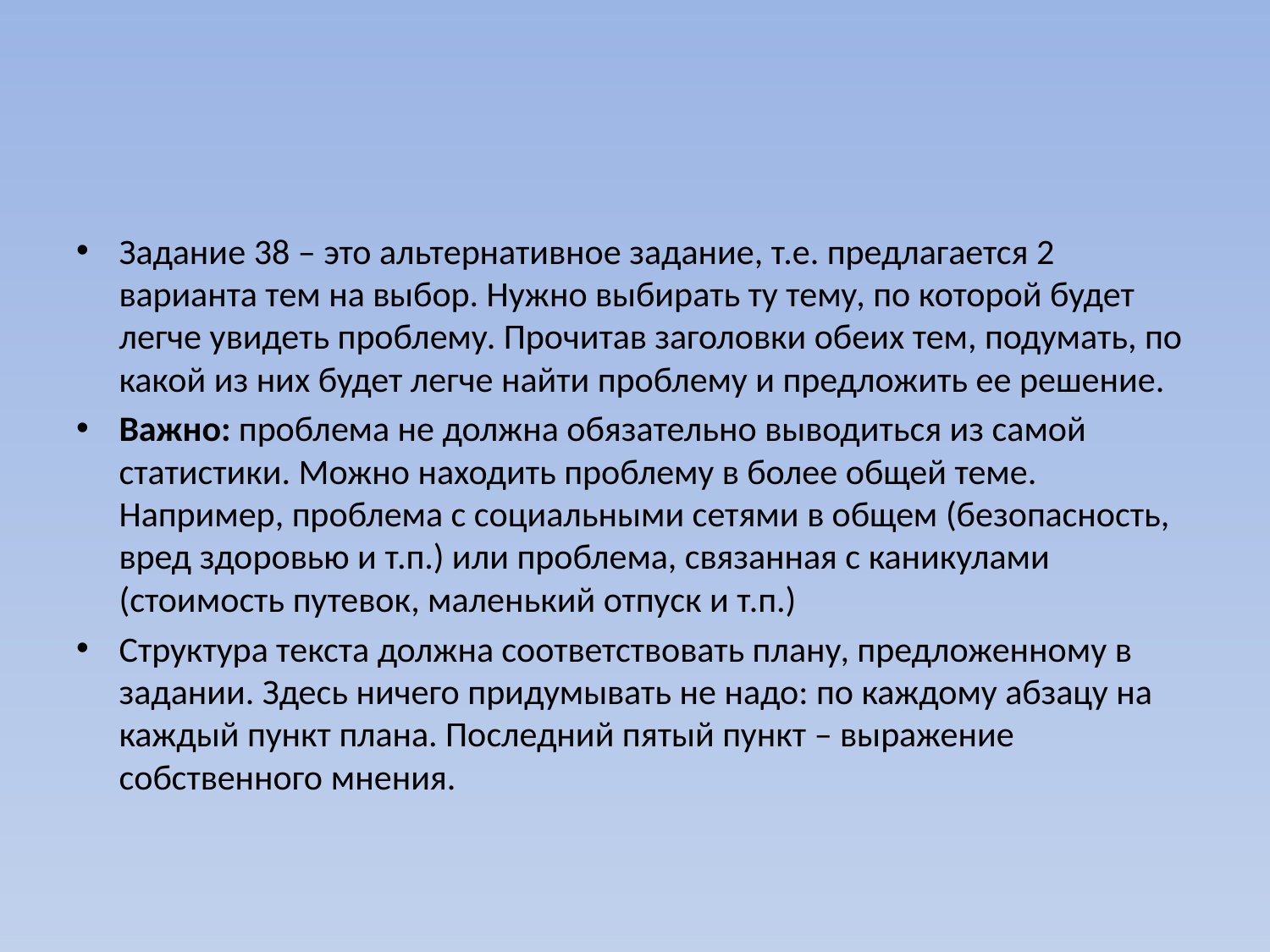

#
Задание 38 – это альтернативное задание, т.е. предлагается 2 варианта тем на выбор. Нужно выбирать ту тему, по которой будет легче увидеть проблему. Прочитав заголовки обеих тем, подумать, по какой из них будет легче найти проблему и предложить ее решение.
Важно: проблема не должна обязательно выводиться из самой статистики. Можно находить проблему в более общей теме. Например, проблема с социальными сетями в общем (безопасность, вред здоровью и т.п.) или проблема, связанная с каникулами (стоимость путевок, маленький отпуск и т.п.)
Структура текста должна соответствовать плану, предложенному в задании. Здесь ничего придумывать не надо: по каждому абзацу на каждый пункт плана. Последний пятый пункт – выражение собственного мнения.